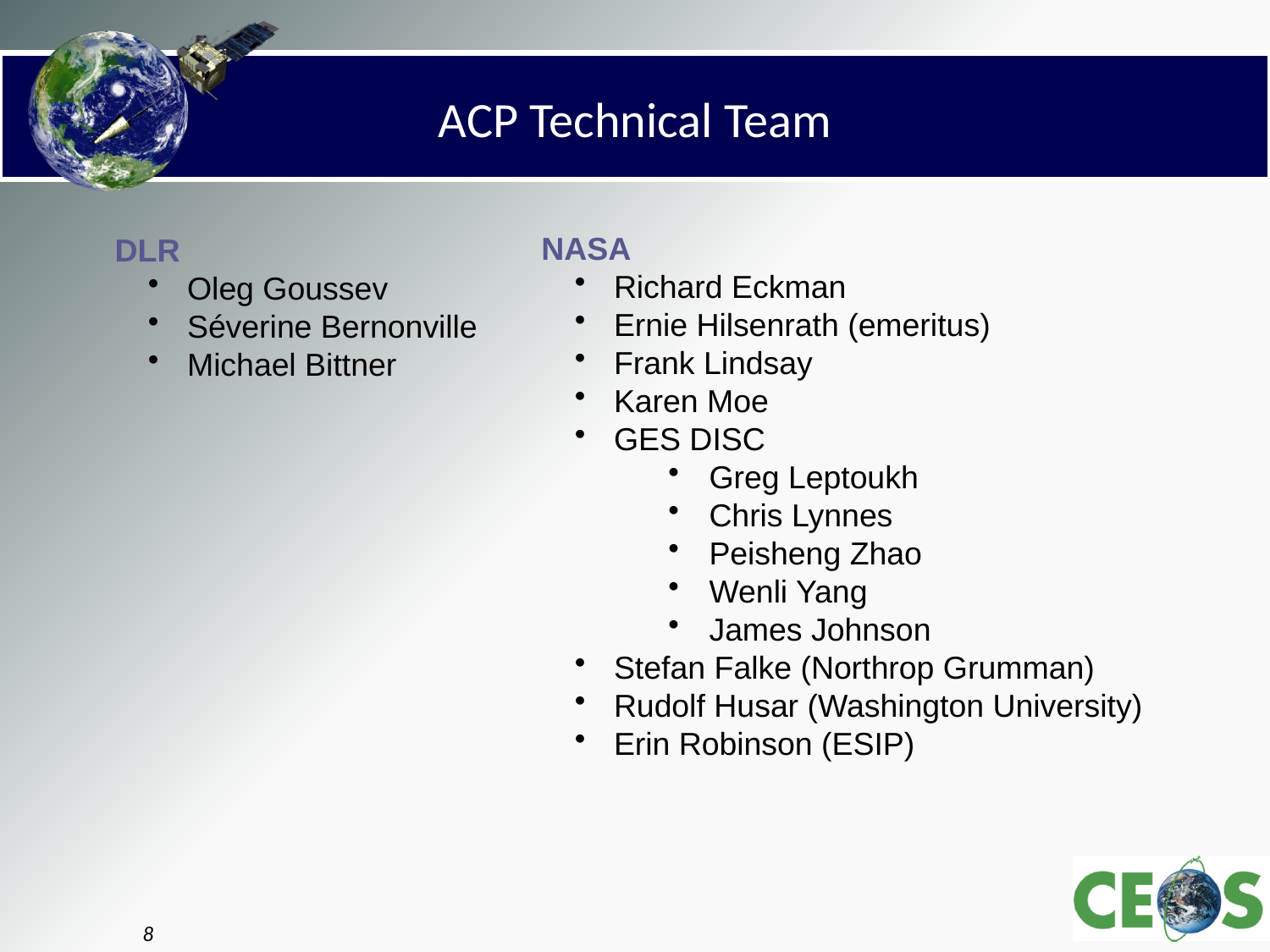

# ACP Technical Team
NASA
 Richard Eckman
 Ernie Hilsenrath (emeritus)
 Frank Lindsay
 Karen Moe
 GES DISC
 Greg Leptoukh
 Chris Lynnes
 Peisheng Zhao
 Wenli Yang
 James Johnson
 Stefan Falke (Northrop Grumman)
 Rudolf Husar (Washington University)
 Erin Robinson (ESIP)
DLR
 Oleg Goussev
 Séverine Bernonville
 Michael Bittner

8